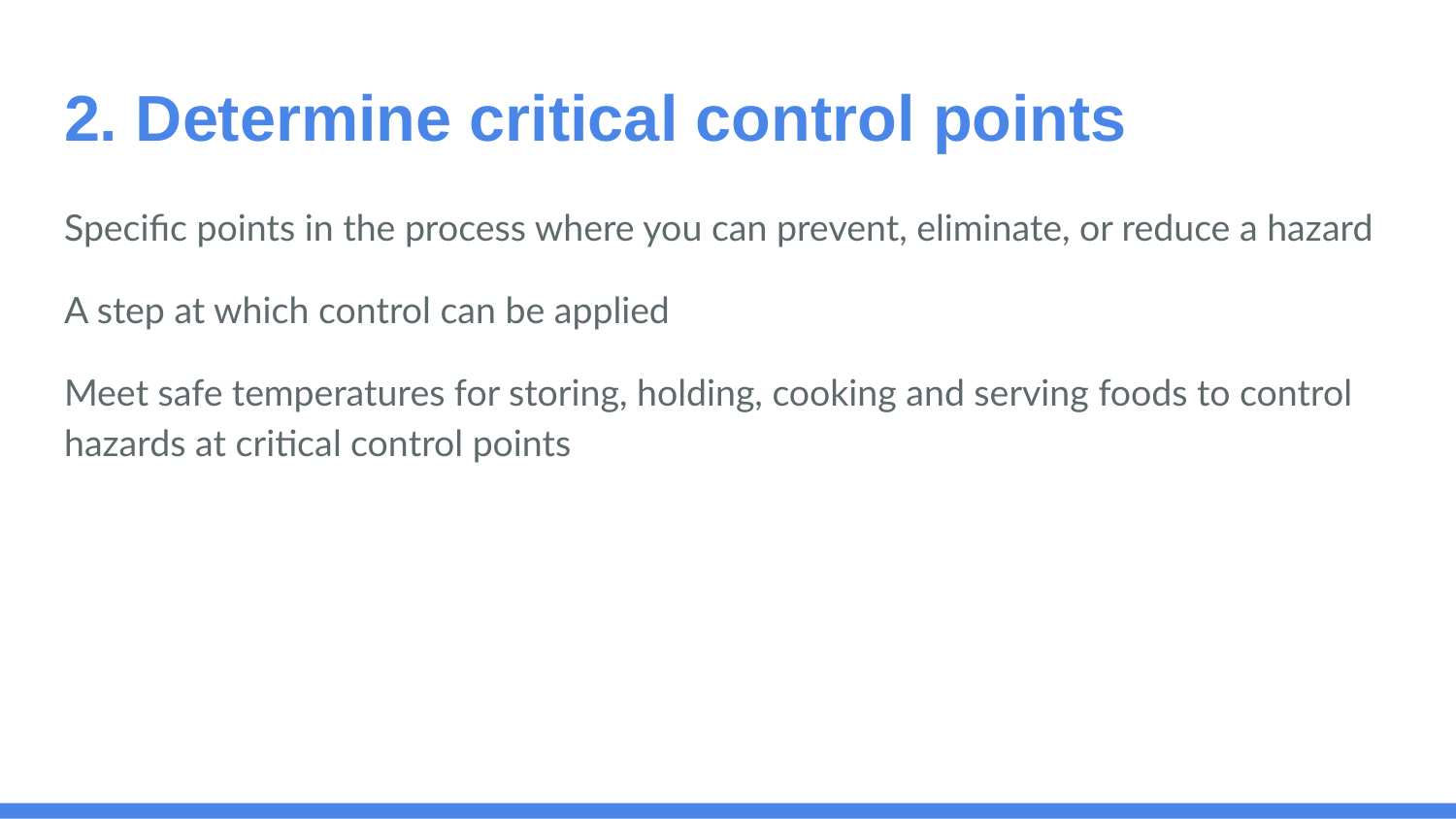

# 2. Determine critical control points
Specific points in the process where you can prevent, eliminate, or reduce a hazard
A step at which control can be applied
Meet safe temperatures for storing, holding, cooking and serving foods to control hazards at critical control points